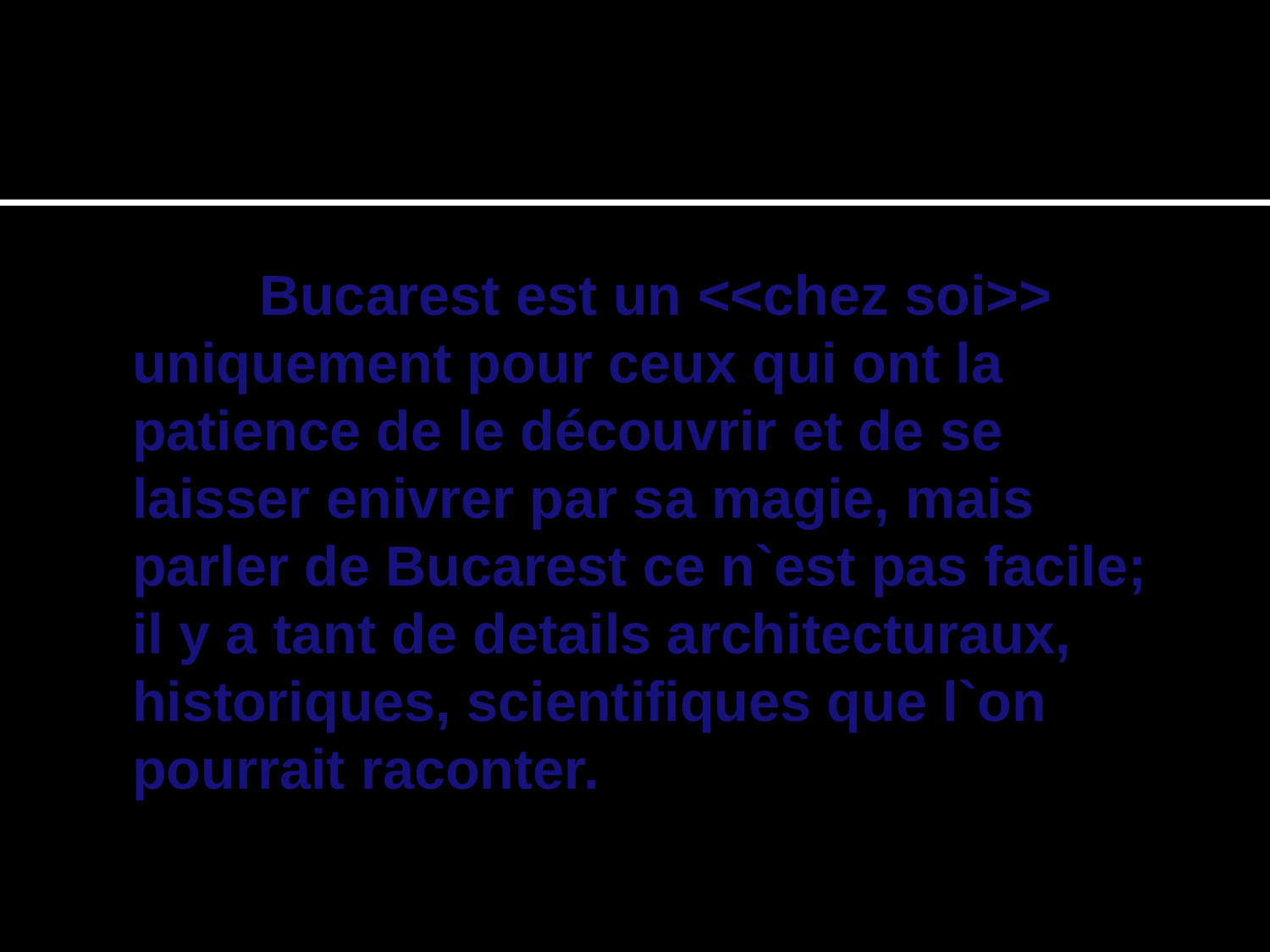

Bucarest est un <<chez soi>> uniquement pour ceux qui ont la patience de le découvrir et de se laisser enivrer par sa magie, mais parler de Bucarest ce n`est pas facile; il y a tant de details architecturaux, historiques, scientifiques que l`on pourrait raconter.